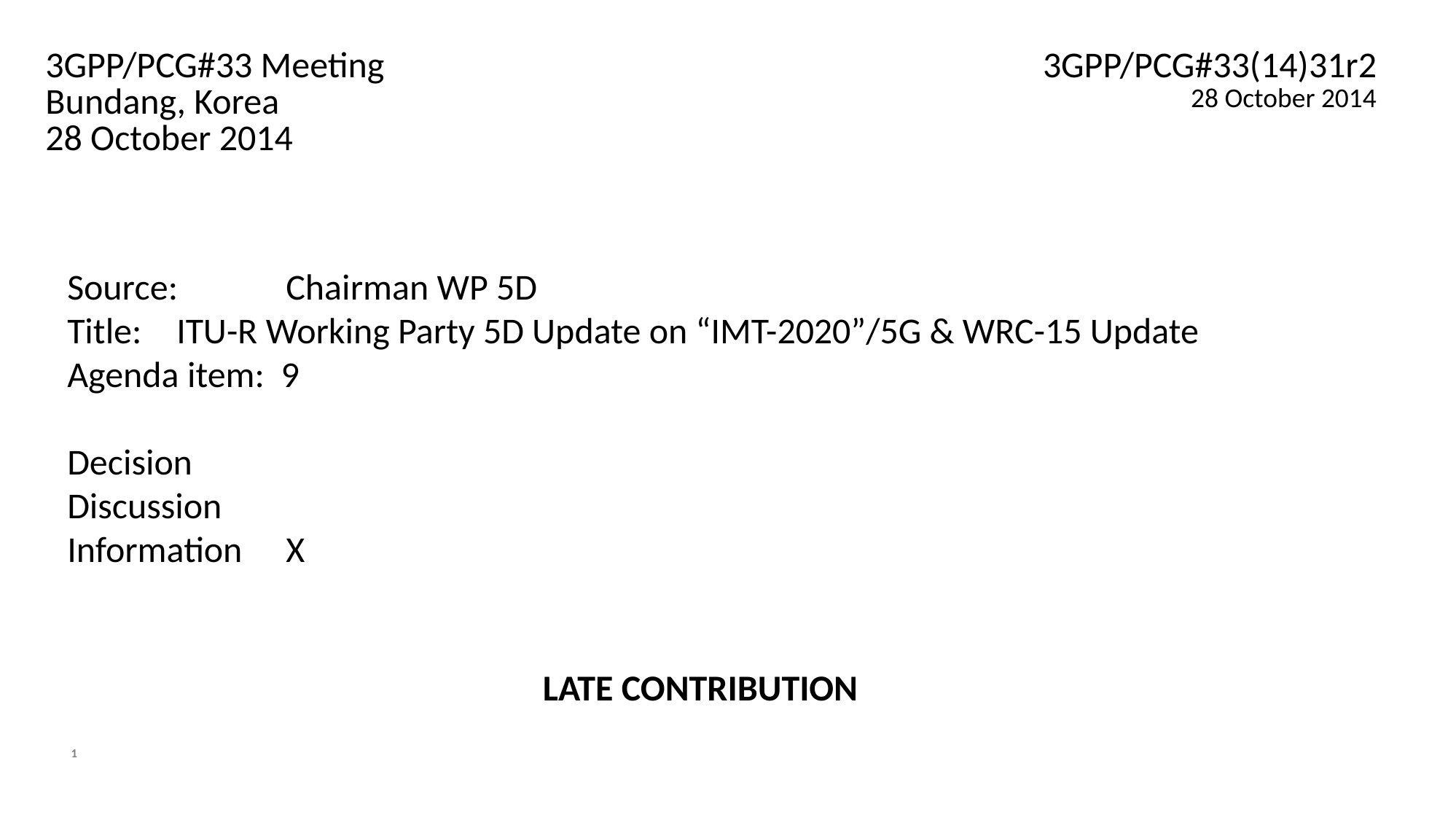

| 3GPP/PCG#33 Meeting Bundang, Korea 28 October 2014 | 3GPP/PCG#33(14)31r2 28 October 2014 |
| --- | --- |
Source:	Chairman WP 5D
Title:	ITU-R Working Party 5D Update on “IMT-2020”/5G & WRC-15 Update
Agenda item:  9

Decision
Discussion
Information	X

LATE CONTRIBUTION

1